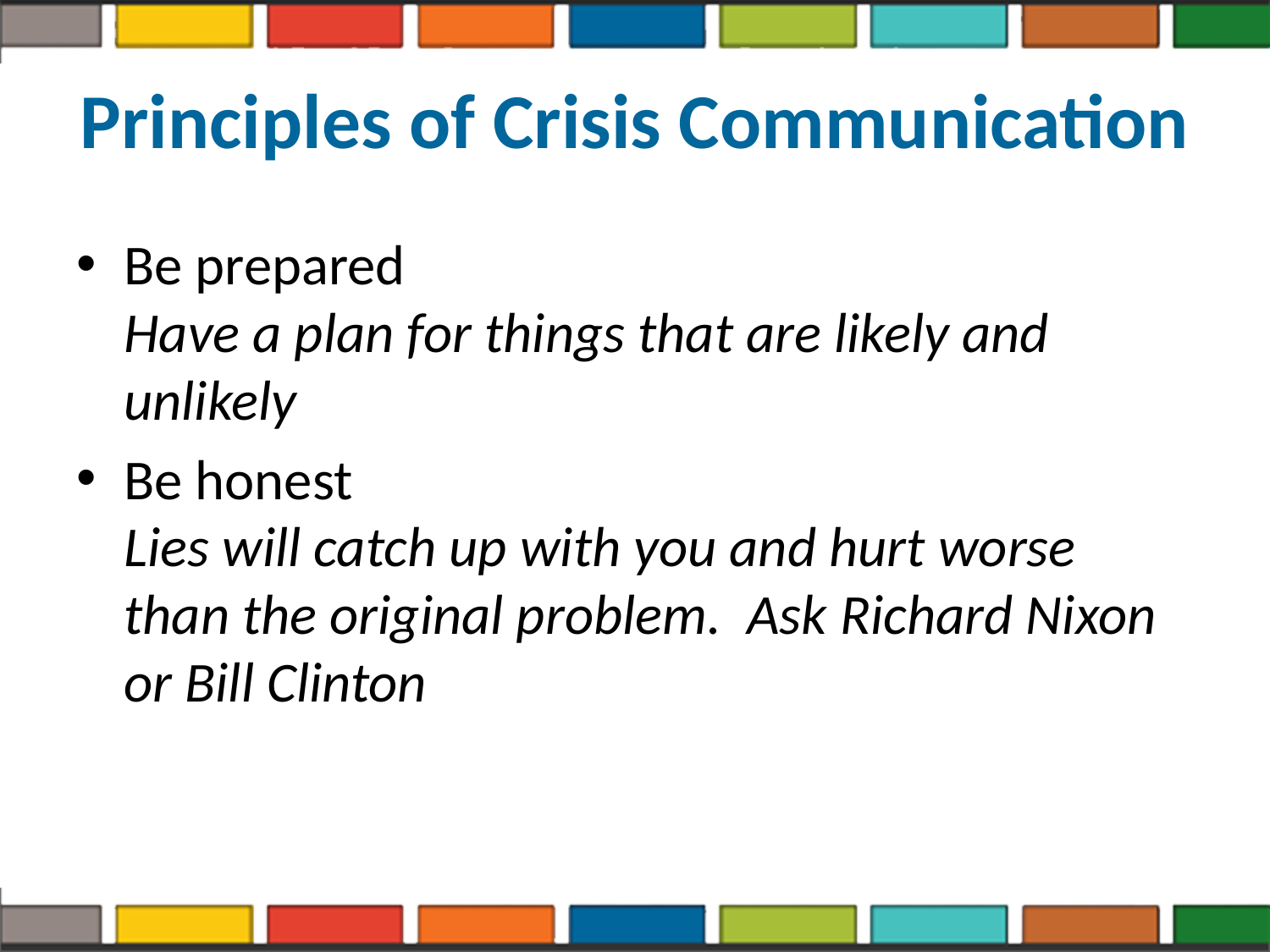

# Principles of Crisis Communication
Be prepared
Have a plan for things that are likely and unlikely
Be honest
Lies will catch up with you and hurt worse than the original problem.  Ask Richard Nixon or Bill Clinton